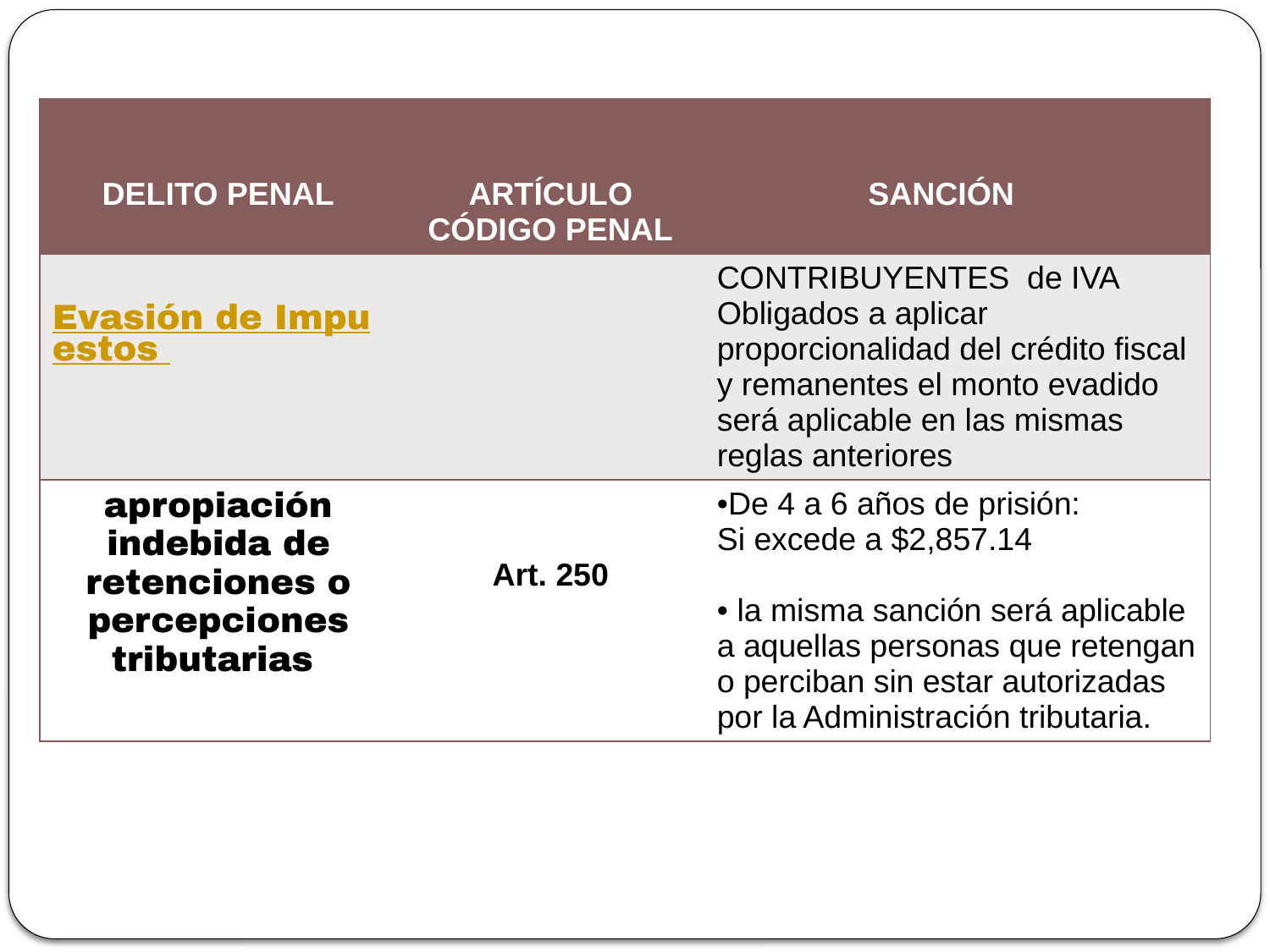

| DELITO PENAL | ARTÍCULO CÓDIGO PENAL | SANCIÓN |
| --- | --- | --- |
| Evasión de Impuestos |  | CONTRIBUYENTES de IVA Obligados a aplicar proporcionalidad del crédito fiscal y remanentes el monto evadido será aplicable en las mismas reglas anteriores |
| apropiación indebida de retenciones o percepciones tributarias | Art. 250 | De 4 a 6 años de prisión: Si excede a $2,857.14 la misma sanción será aplicable a aquellas personas que retengan o perciban sin estar autorizadas por la Administración tributaria. |